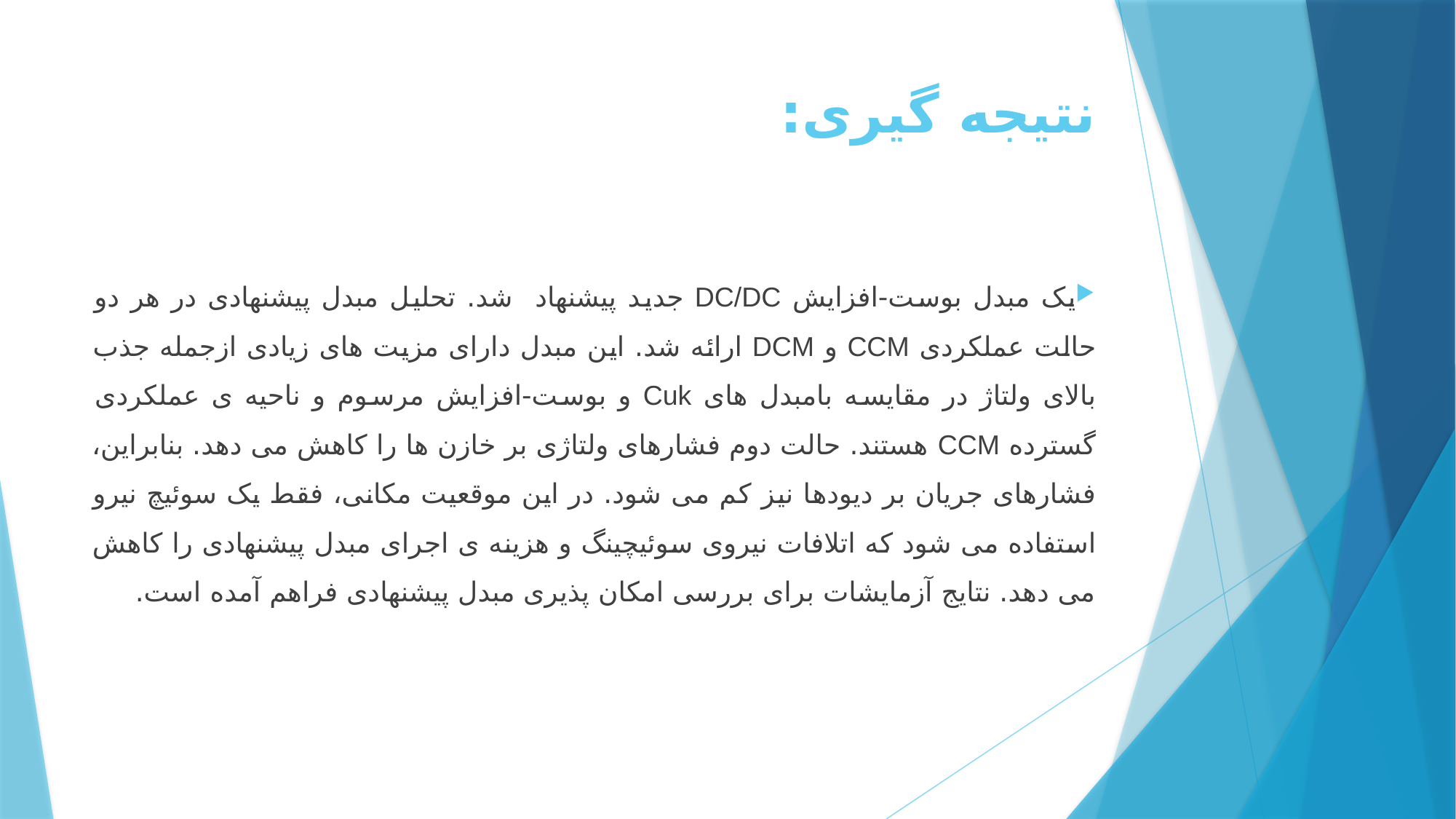

# نتیجه گیری:
یک مبدل بوست-افزایش DC/DC جدید پیشنهاد  شد. تحلیل مبدل پیشنهادی در هر دو حالت عملکردی CCM و DCM ارائه شد. این مبدل دارای مزیت های زیادی ازجمله جذب بالای ولتاژ در مقایسه بامبدل های Cuk و بوست-افزایش مرسوم و ناحیه ی عملکردی گسترده CCM هستند. حالت دوم فشارهای ولتاژی بر خازن ها را کاهش می دهد. بنابراین، فشارهای جریان بر دیودها نیز کم می شود. در این موقعیت مکانی، فقط یک سوئیچ نیرو استفاده می شود که اتلافات نیروی سوئیچینگ و هزینه ی اجرای مبدل پیشنهادی را کاهش می دهد. نتایج آزمایشات برای بررسی امکان پذیری مبدل پیشنهادی فراهم آمده است.